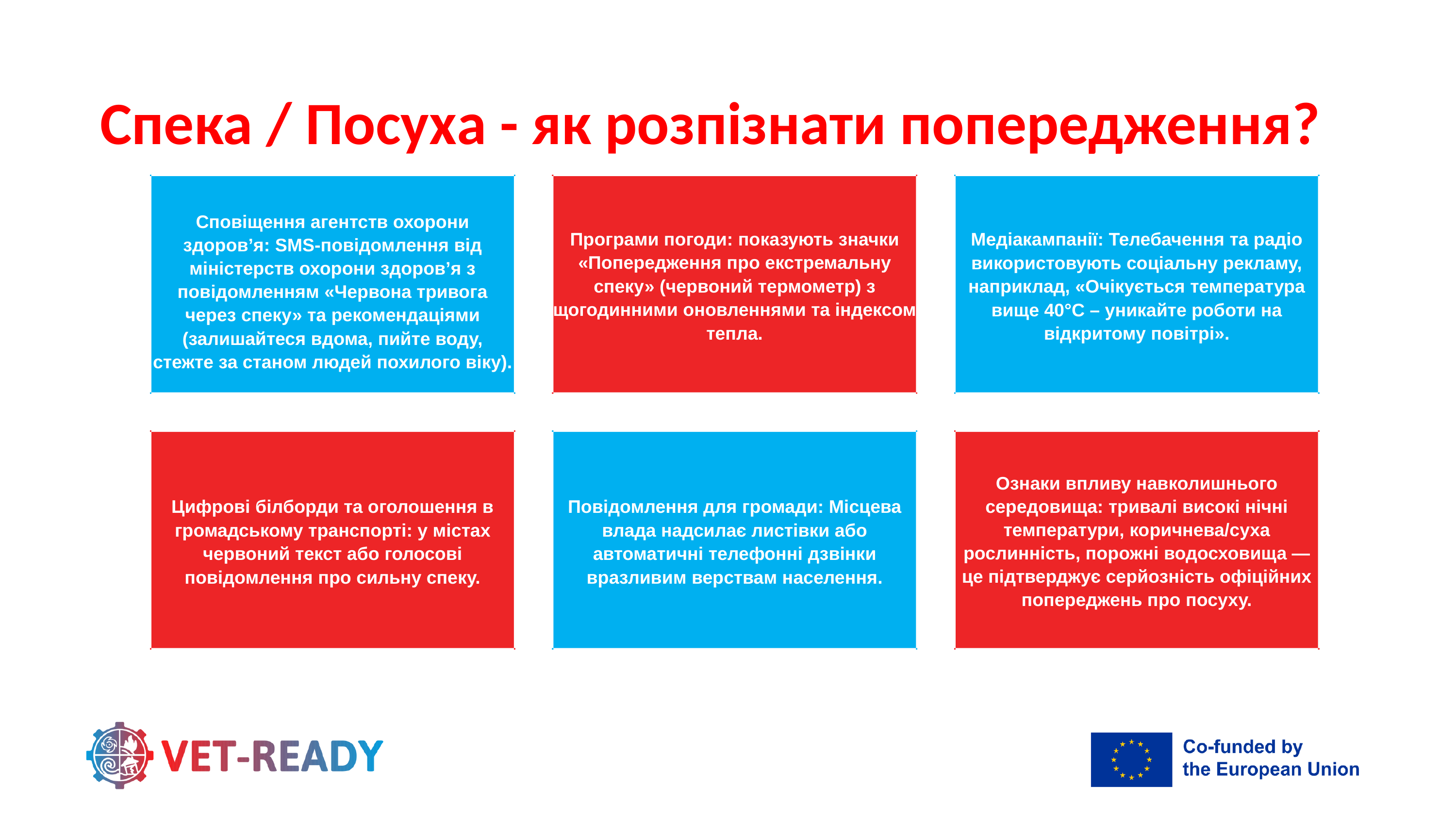

Спека / Посуха - як розпізнати попередження?

Сповіщення агентств охорони здоров’я: SMS-повідомлення від міністерств охорони здоров’я з повідомленням «Червона тривога через спеку» та рекомендаціями (залишайтеся вдома, пийте воду, стежте за станом людей похилого віку).

Програми погоди: показують значки «Попередження про екстремальну спеку» (червоний термометр) з щогодинними оновленнями та індексом тепла.

Медіакампанії: Телебачення та радіо використовують соціальну рекламу, наприклад, «Очікується температура вище 40°C – уникайте роботи на відкритому повітрі».

Цифрові білборди та оголошення в громадському транспорті: у містах червоний текст або голосові повідомлення про сильну спеку.

Повідомлення для громади: Місцева влада надсилає листівки або автоматичні телефонні дзвінки вразливим верствам населення.

Ознаки впливу навколишнього середовища: тривалі високі нічні температури, коричнева/суха рослинність, порожні водосховища — це підтверджує серйозність офіційних попереджень про посуху.